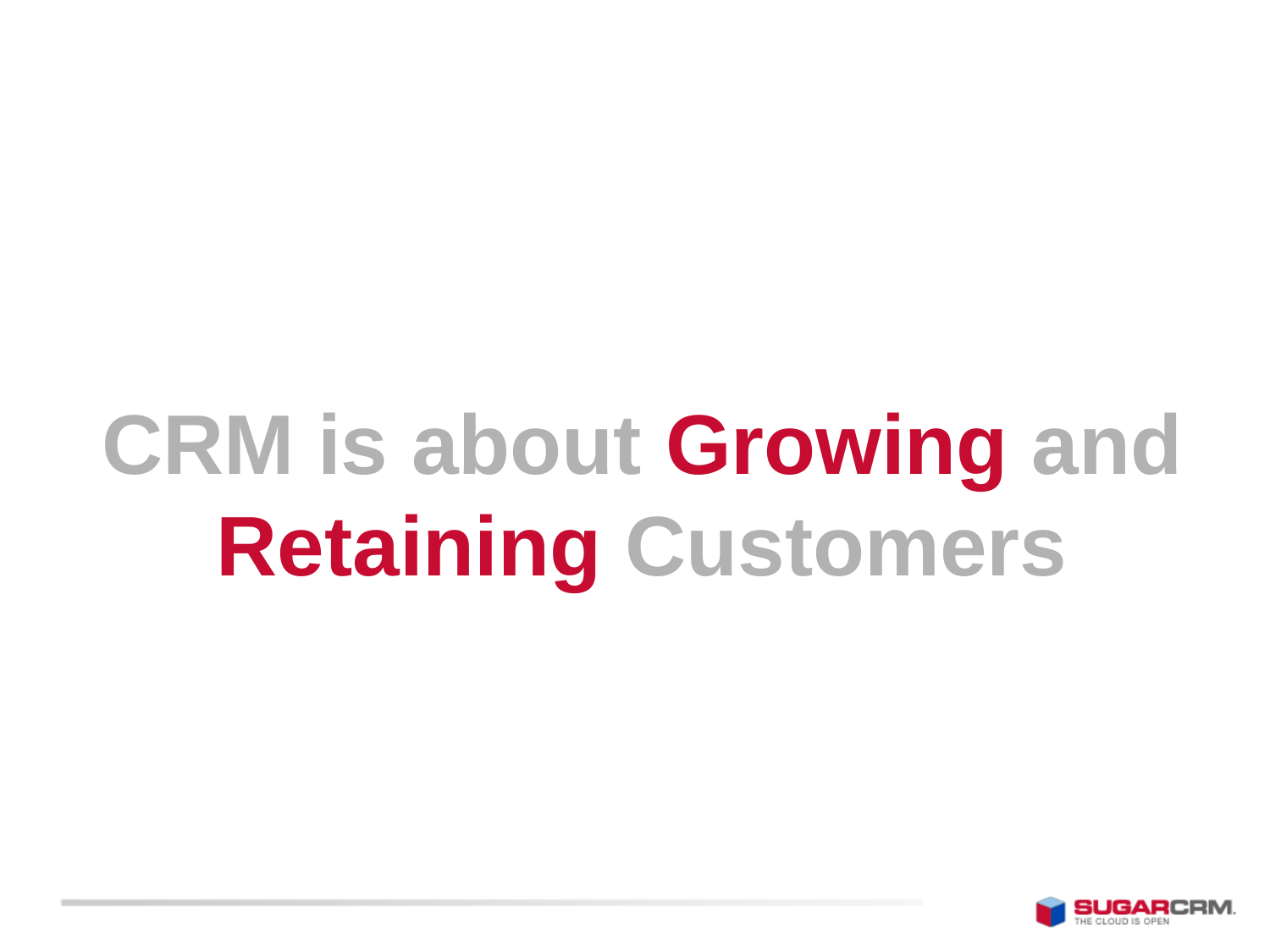

CRM is about Growing and Retaining Customers